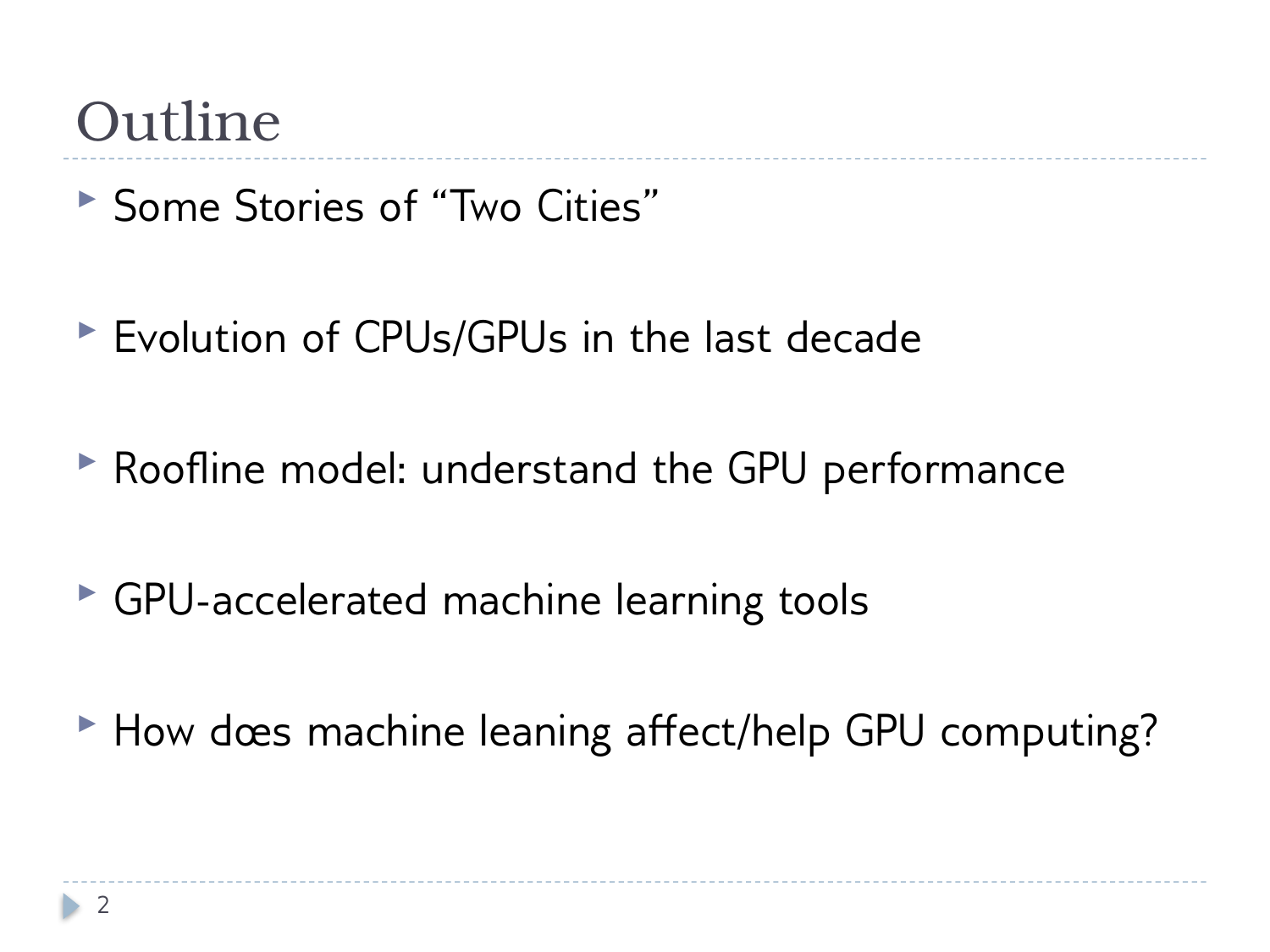

# Outline
Some Stories of “Two Cities”

Evolution of CPUs/GPUs in the last decade

Roofline model: understand the GPU performance

GPU-accelerated machine learning tools

How does machine leaning affect/help GPU computing?
2